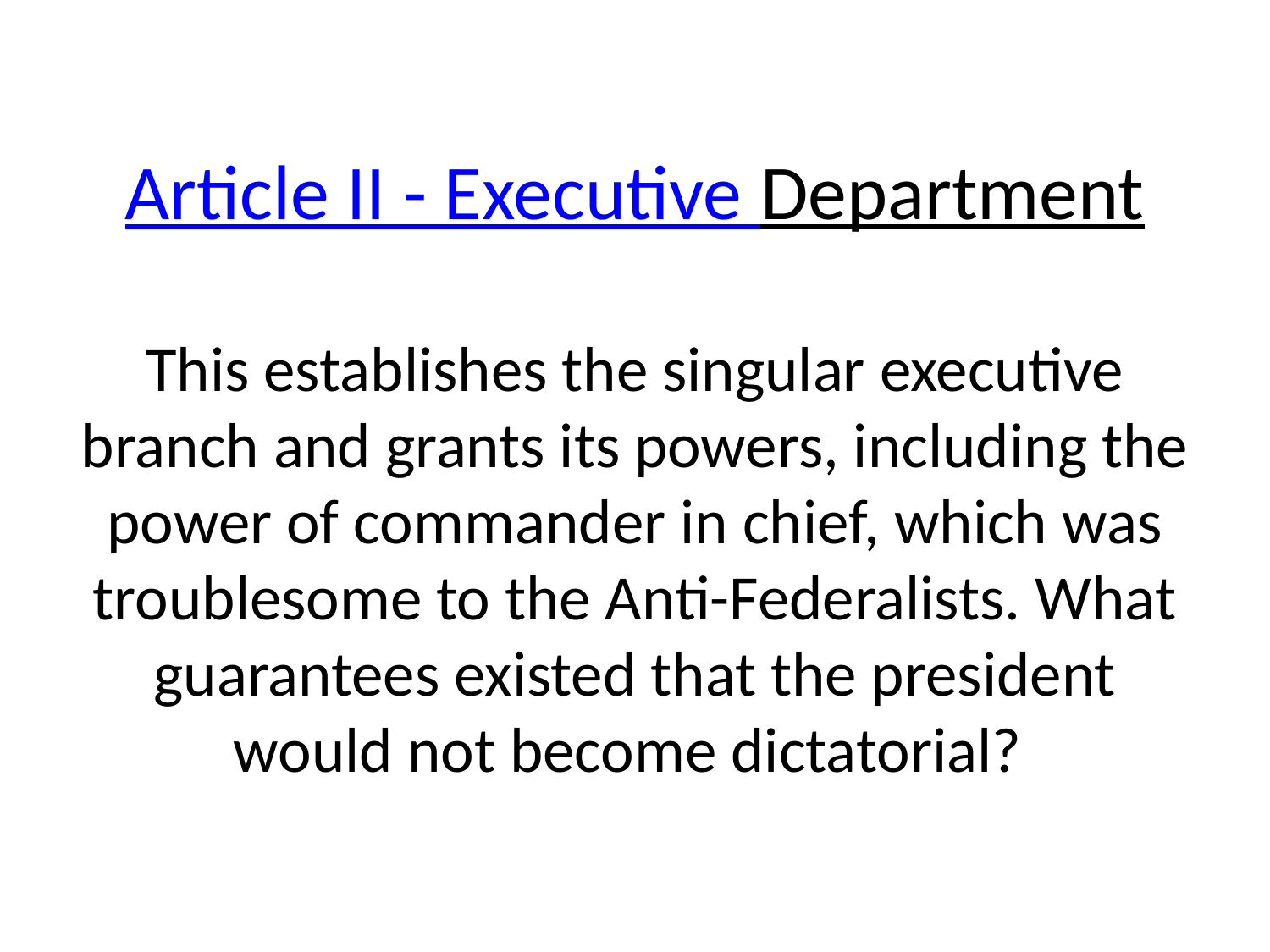

# Article II - Executive Department This establishes the singular executive branch and grants its powers, including the power of commander in chief, which was troublesome to the Anti-Federalists. What guarantees existed that the president would not become dictatorial?